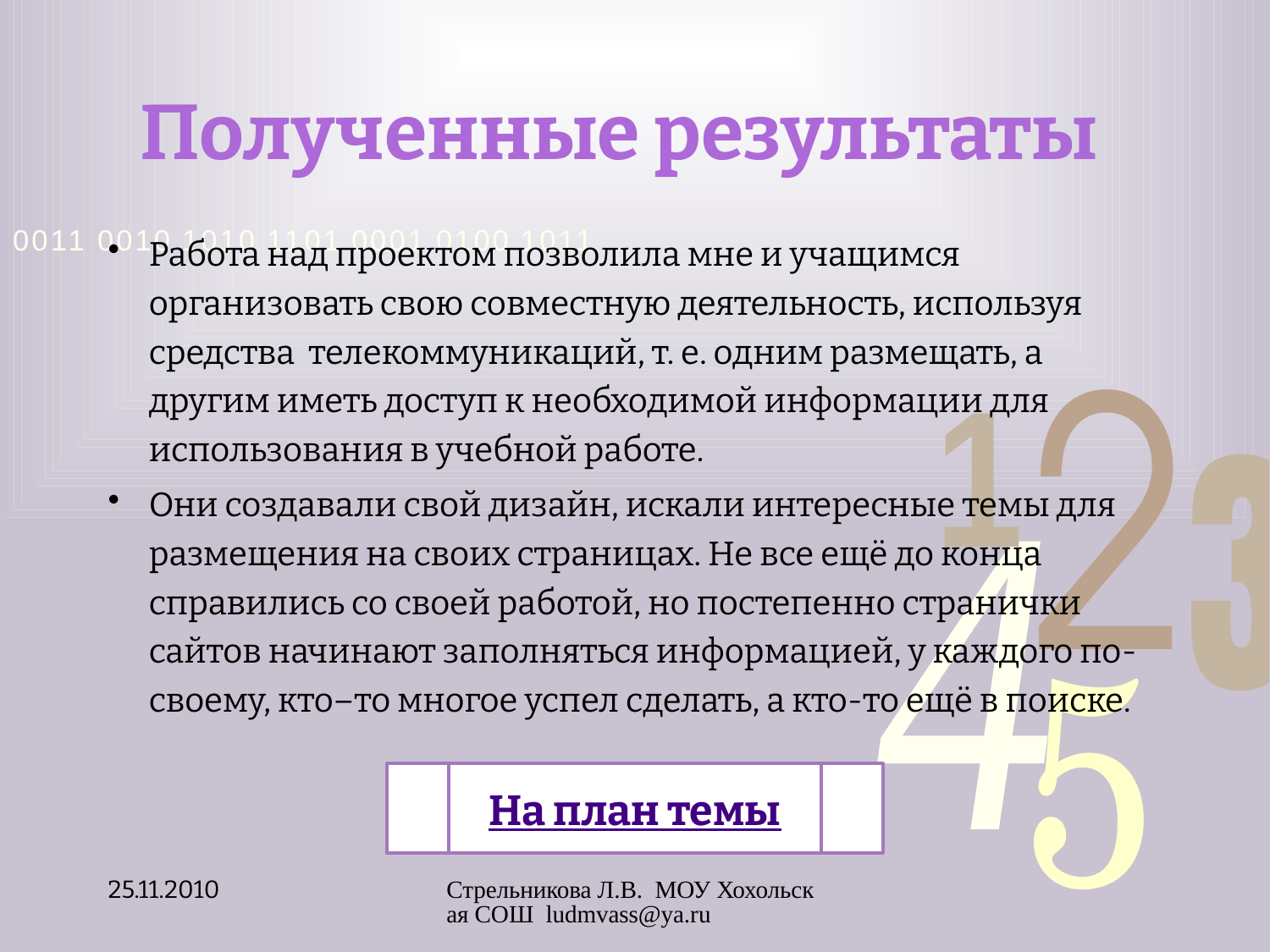

# Полученные результаты
Работа над проектом позволила мне и учащимся организовать свою совместную деятельность, используя средства  телекоммуникаций, т. е. одним размещать, а другим иметь доступ к необходимой информации для использования в учебной работе.
Они создавали свой дизайн, искали интересные темы для размещения на своих страницах. Не все ещё до конца справились со своей работой, но постепенно странички сайтов начинают заполняться информацией, у каждого по-своему, кто–то многое успел сделать, а кто-то ещё в поиске.

На план темы
25.11.2010
Стрельникова Л.В.  МОУ Хохольская СОШ  ludmvass@ya.ru